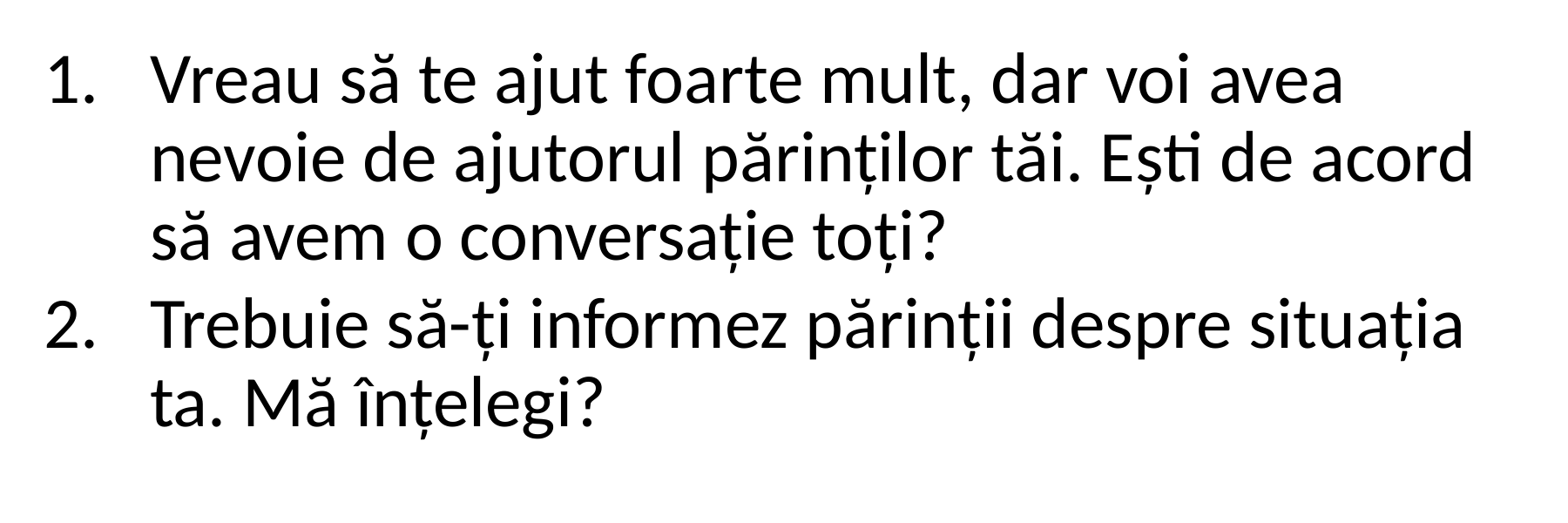

Vreau să te ajut foarte mult, dar voi avea nevoie de ajutorul părinților tăi. Ești de acord să avem o conversație toți?
Trebuie să-ți informez părinții despre situația ta. Mă înțelegi?